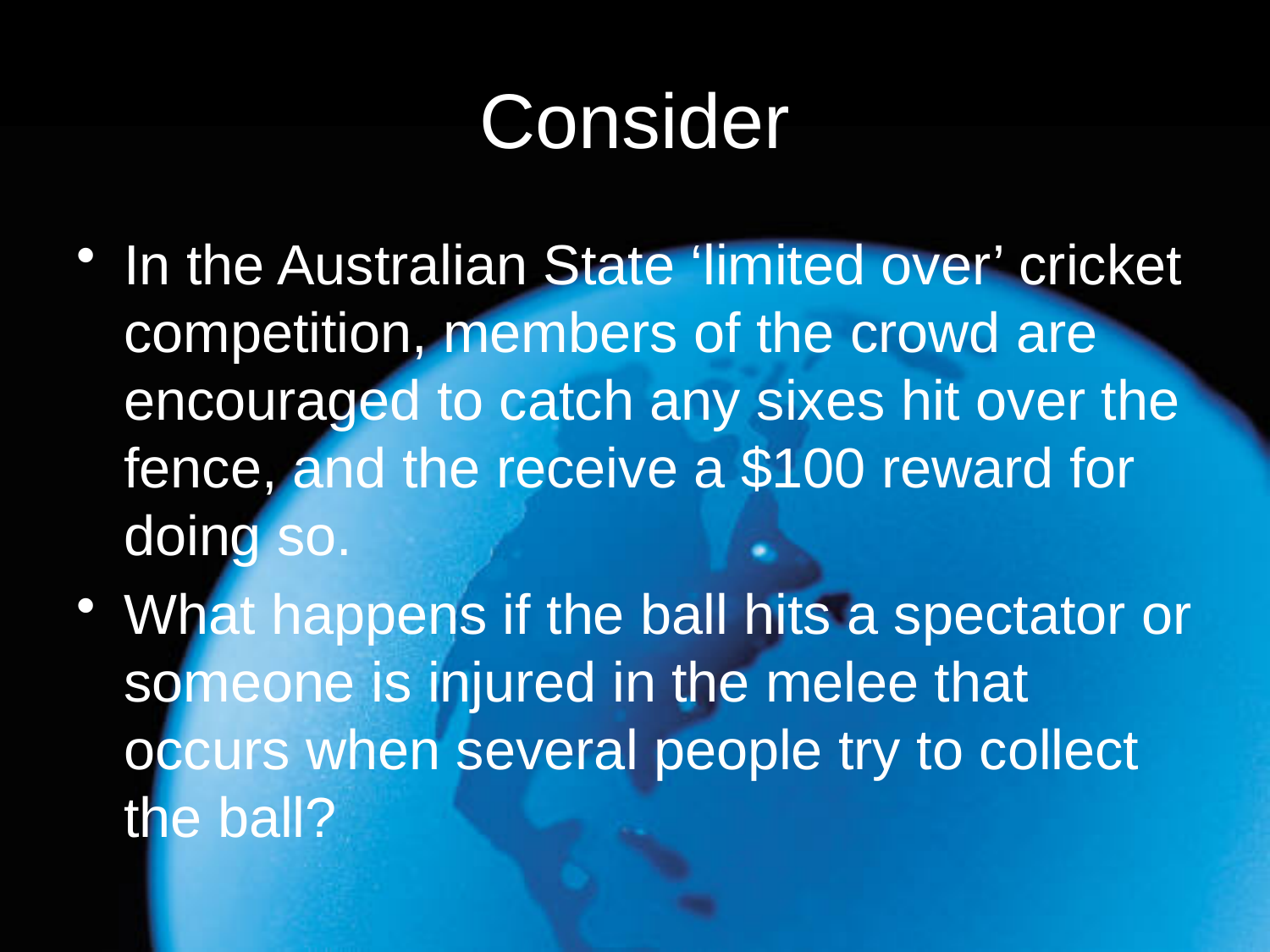

# Consider
In the Australian State ‘limited over’ cricket competition, members of the crowd are encouraged to catch any sixes hit over the fence, and the receive a $100 reward for doing so.
What happens if the ball hits a spectator or someone is injured in the melee that occurs when several people try to collect the ball?